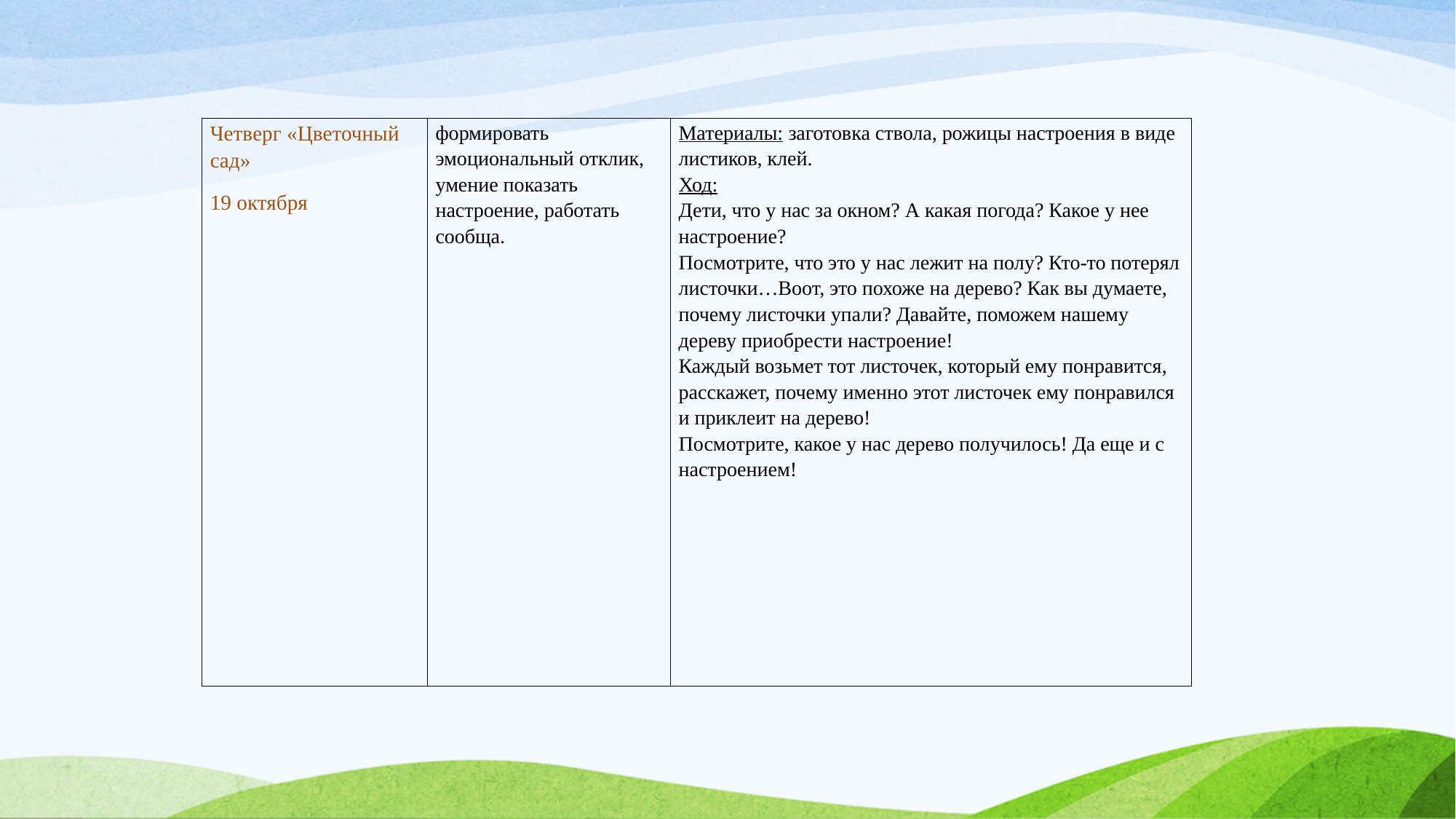

| Четверг «Цветочный сад» 19 октября | формировать эмоциональный отклик, умение показать настроение, работать сообща. | Материалы: заготовка ствола, рожицы настроения в виде листиков, клей. Ход: Дети, что у нас за окном? А какая погода? Какое у нее настроение? Посмотрите, что это у нас лежит на полу? Кто-то потерял листочки…Воот, это похоже на дерево? Как вы думаете, почему листочки упали? Давайте, поможем нашему дереву приобрести настроение! Каждый возьмет тот листочек, который ему понравится, расскажет, почему именно этот листочек ему понравился и приклеит на дерево! Посмотрите, какое у нас дерево получилось! Да еще и с настроением! |
| --- | --- | --- |